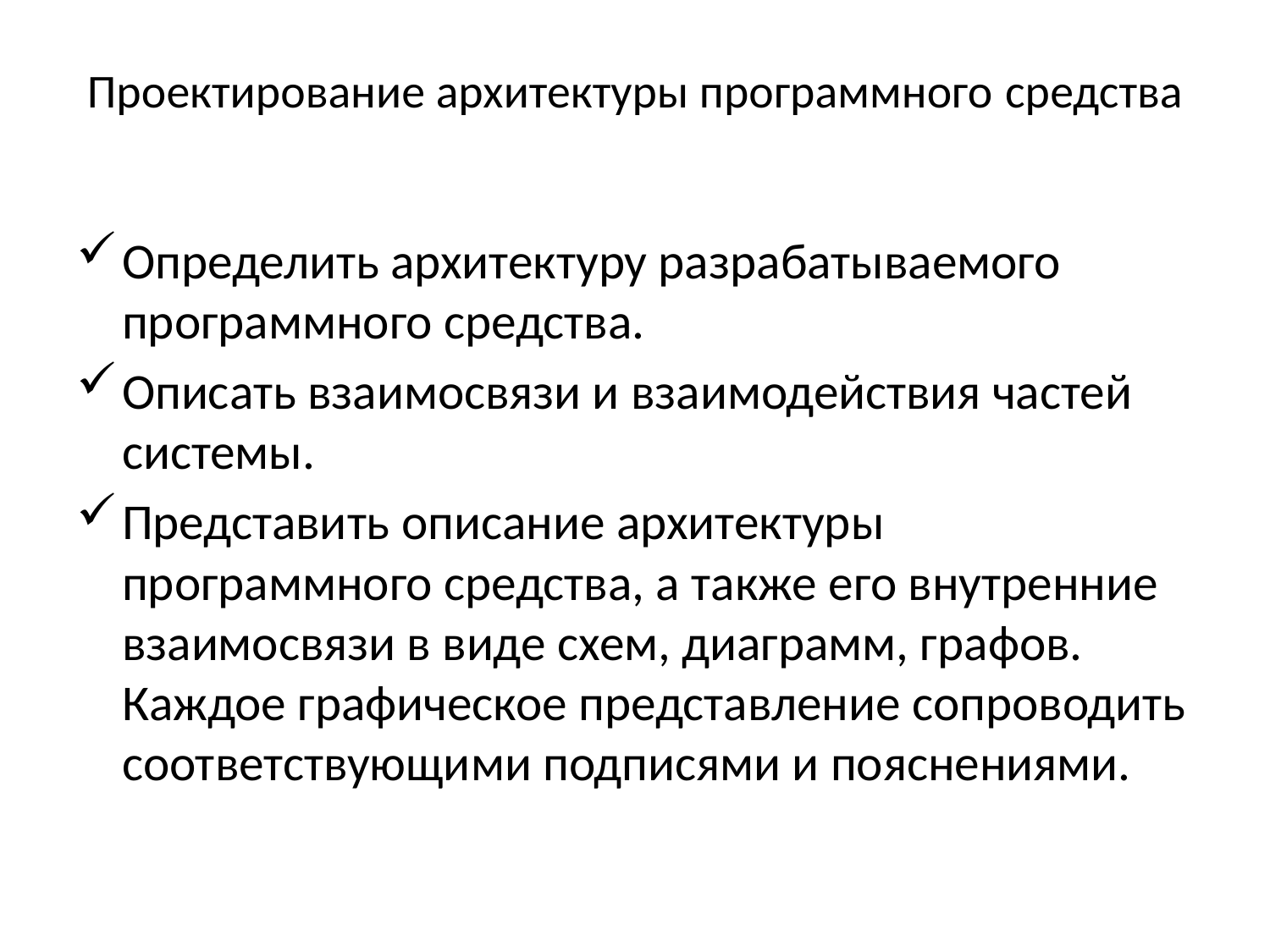

# Проектирование архитектуры программного средства
Определить архитектуру разрабатываемого программного средства.
Описать взаимосвязи и взаимодействия частей системы.
Представить описание архитектуры программного средства, а также его внутренние взаимосвязи в виде схем, диаграмм, графов. Каждое графическое представление сопроводить соответствующими подписями и пояснениями.